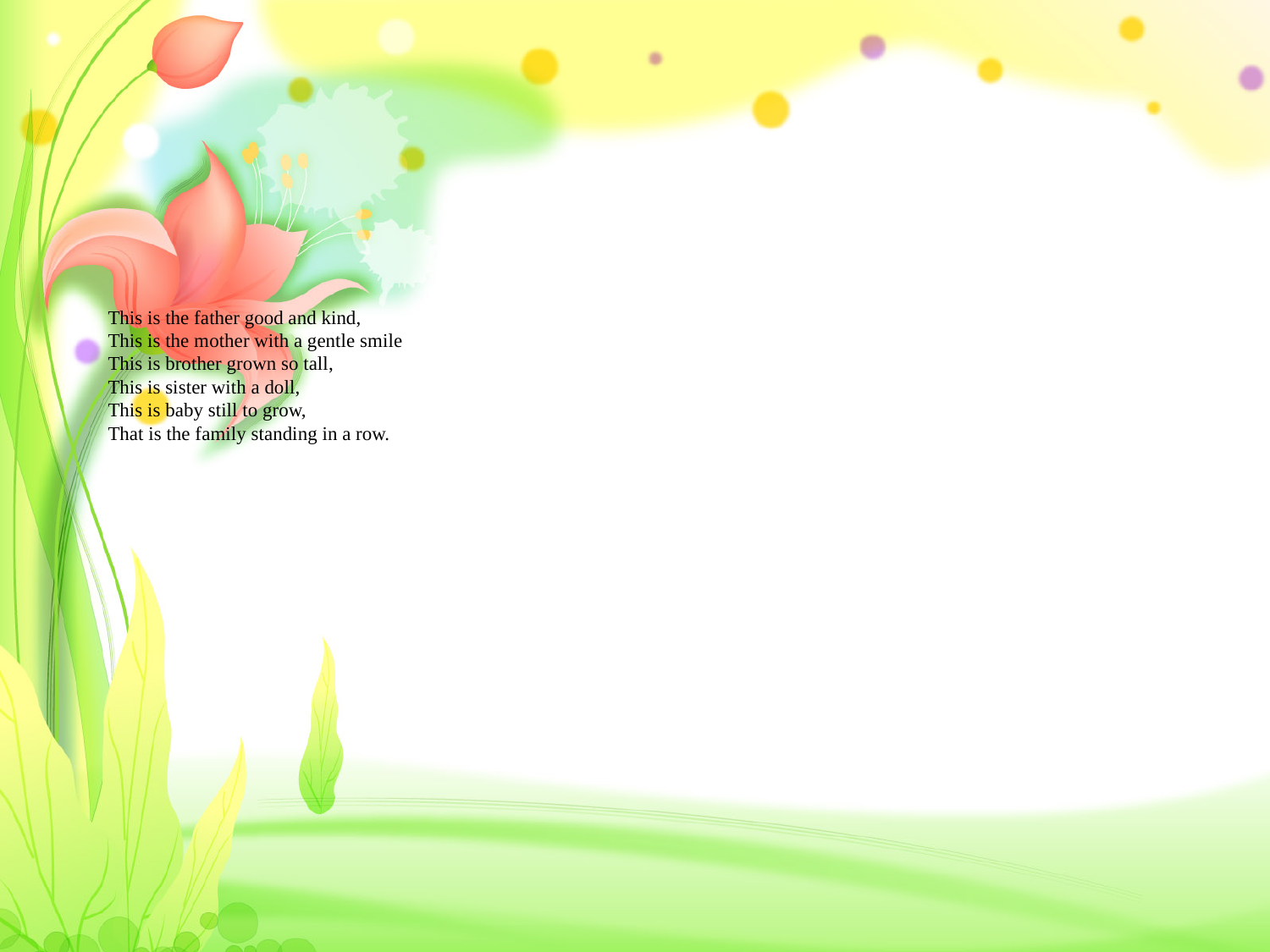

# This is the father good and kind, This is the mother with a gentle smile This is brother grown so tall, This is sister with a doll, This is baby still to grow, That is the family standing in a row.